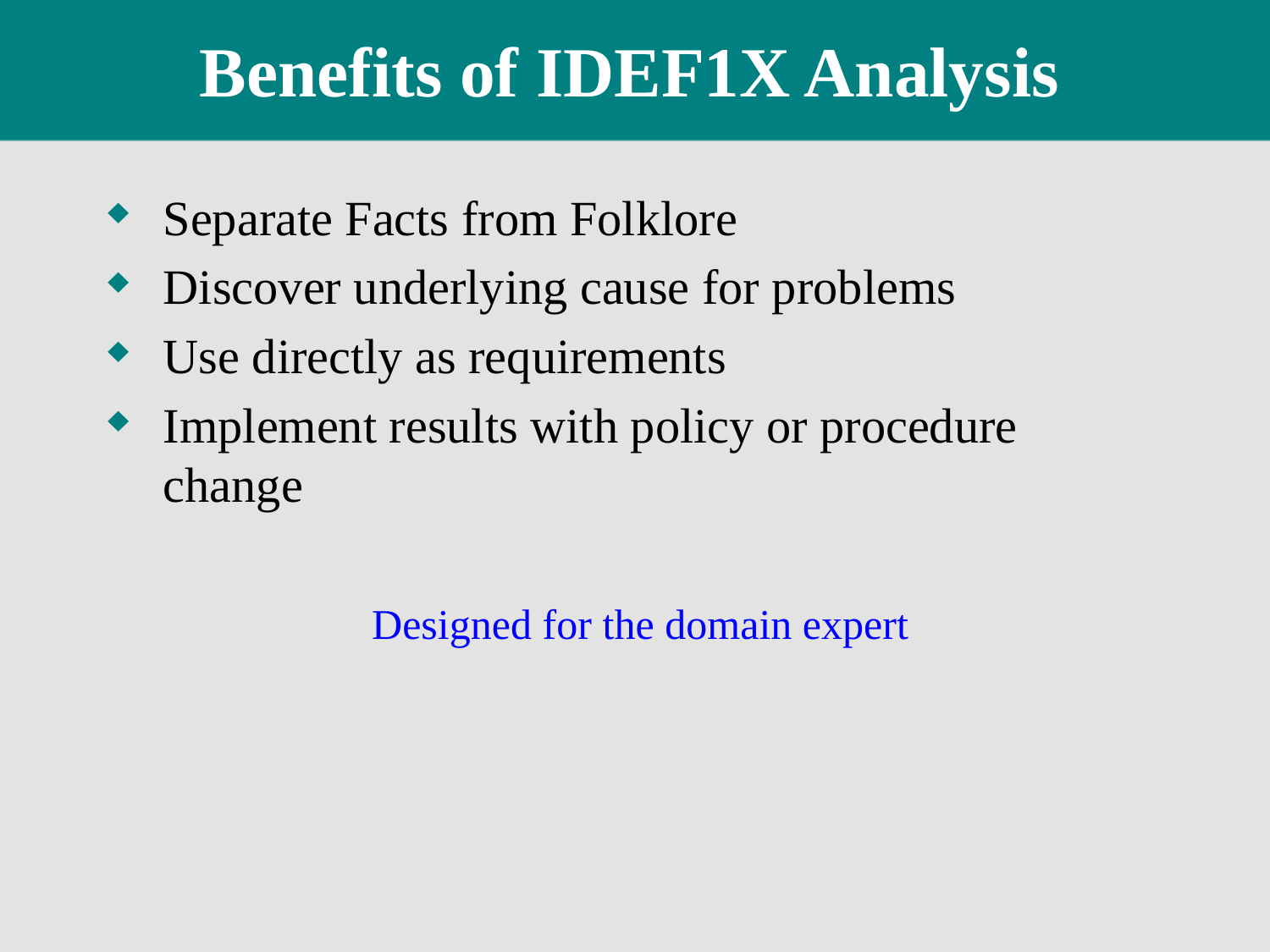

# Benefits of IDEF1X Analysis
Separate Facts from Folklore
Discover underlying cause for problems
Use directly as requirements
Implement results with policy or procedure change
Designed for the domain expert